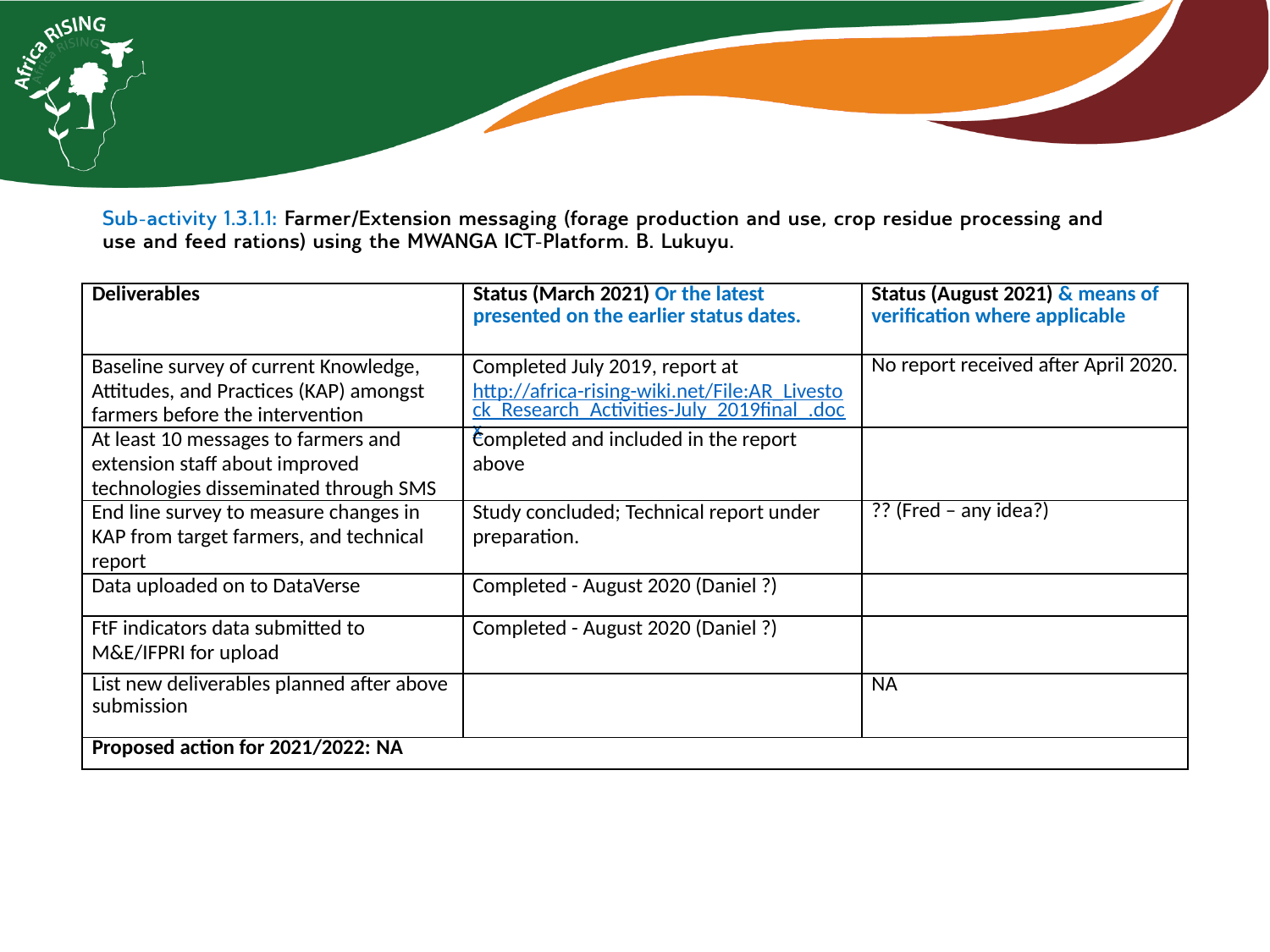

Sub-activity 1.3.1.1: Farmer/Extension messaging (forage production and use, crop residue processing and use and feed rations) using the MWANGA ICT-Platform. B. Lukuyu.

| Deliverables | Status (March 2021) Or the latest presented on the earlier status dates. | Status (August 2021) & means of verification where applicable |
| --- | --- | --- |
| Baseline survey of current Knowledge, Attitudes, and Practices (KAP) amongst farmers before the intervention | Completed July 2019, report at http://africa-rising-wiki.net/File:AR\_Livestock\_Research\_Activities-July\_2019final\_.docx | No report received after April 2020. |
| At least 10 messages to farmers and extension staff about improved technologies disseminated through SMS | Completed and included in the report above |  |
| End line survey to measure changes in KAP from target farmers, and technical report | Study concluded; Technical report under preparation. | ?? (Fred – any idea?) |
| Data uploaded on to DataVerse | Completed - August 2020 (Daniel ?) |  |
| FtF indicators data submitted to M&E/IFPRI for upload | Completed - August 2020 (Daniel ?) |  |
| List new deliverables planned after above submission |  | NA |
| Proposed action for 2021/2022: NA |  |  |